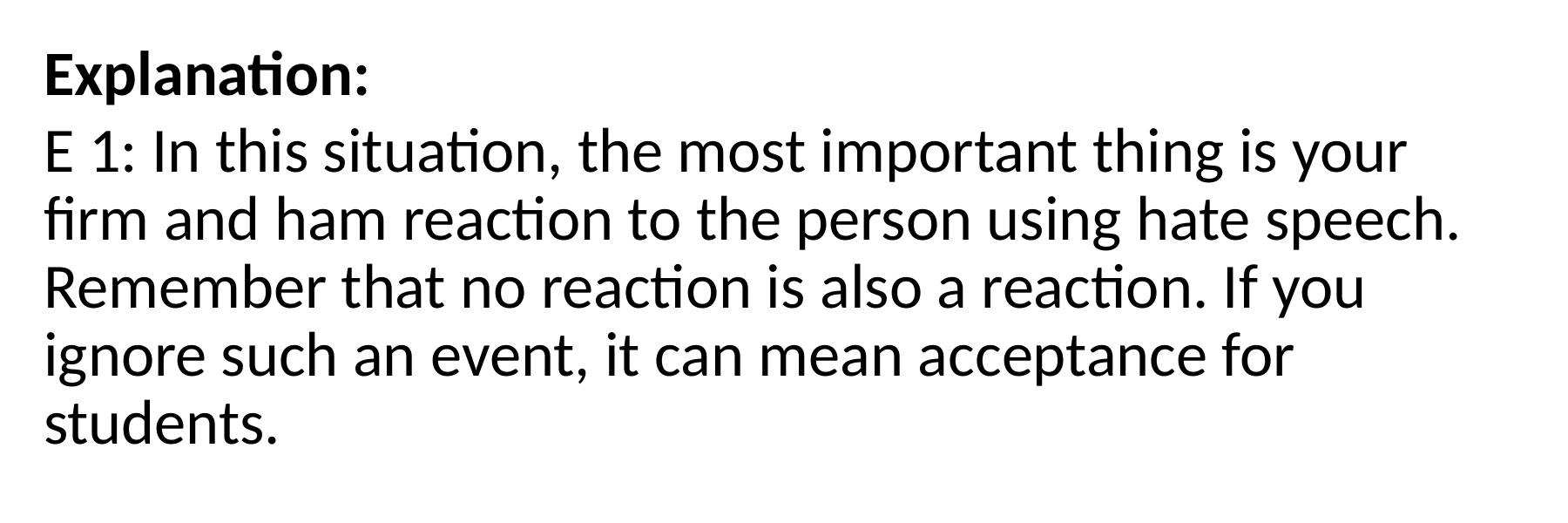

Explanation:
E 1: In this situation, the most important thing is your firm and ham reaction to the person using hate speech. Remember that no reaction is also a reaction. If you ignore such an event, it can mean acceptance for students.